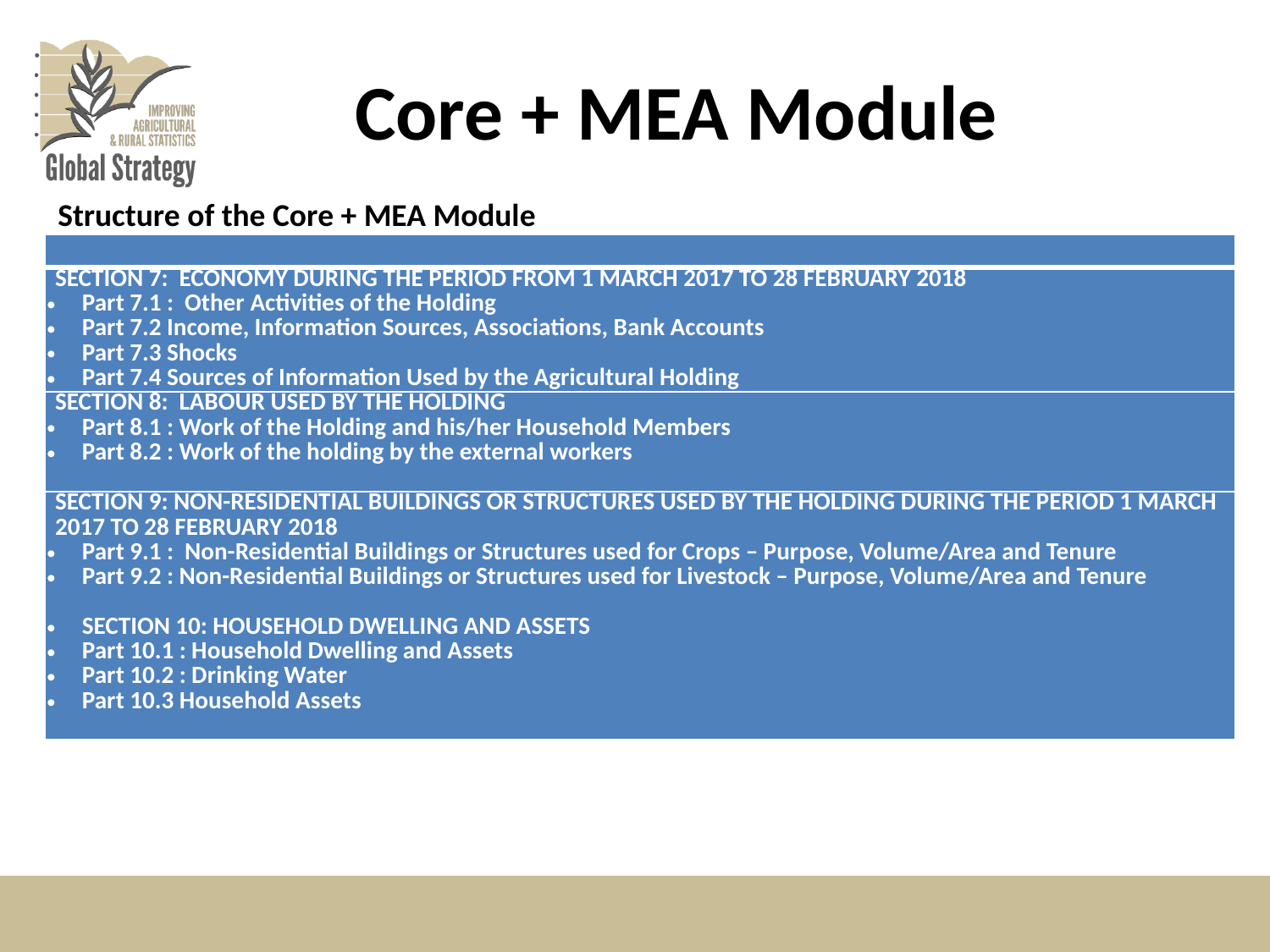

# Core + MEA Module
Structure of the Core + MEA Module
|  |
| --- |
| SECTION 7: ECONOMY DURING THE PERIOD FROM 1 MARCH 2017 TO 28 FEBRUARY 2018 Part 7.1 : Other Activities of the Holding Part 7.2 Income, Information Sources, Associations, Bank Accounts Part 7.3 Shocks Part 7.4 Sources of Information Used by the Agricultural Holding |
| SECTION 8: LABOUR USED BY THE HOLDING Part 8.1 : Work of the Holding and his/her Household Members Part 8.2 : Work of the holding by the external workers |
| SECTION 9: NON-RESIDENTIAL BUILDINGS OR STRUCTURES USED BY THE HOLDING DURING THE PERIOD 1 MARCH 2017 TO 28 FEBRUARY 2018 Part 9.1 : Non-Residential Buildings or Structures used for Crops – Purpose, Volume/Area and Tenure Part 9.2 : Non-Residential Buildings or Structures used for Livestock – Purpose, Volume/Area and Tenure SECTION 10: HOUSEHOLD DWELLING AND ASSETS Part 10.1 : Household Dwelling and Assets Part 10.2 : Drinking Water Part 10.3 Household Assets |